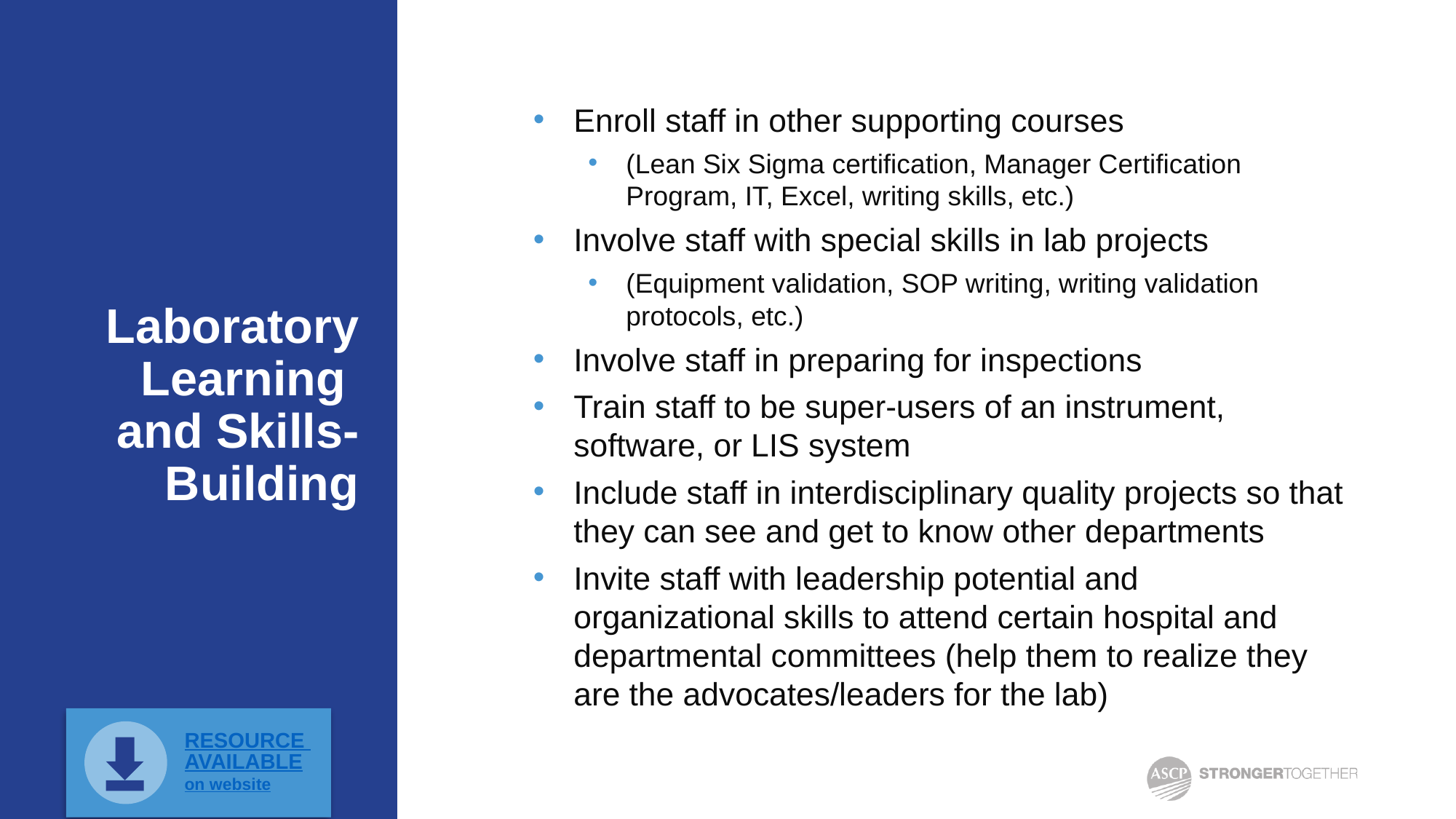

Enroll staff in other supporting courses
(Lean Six Sigma certification, Manager Certification Program, IT, Excel, writing skills, etc.)
Involve staff with special skills in lab projects
(Equipment validation, SOP writing, writing validation protocols, etc.)
Involve staff in preparing for inspections
Train staff to be super-users of an instrument, software, or LIS system
Include staff in interdisciplinary quality projects so that they can see and get to know other departments
Invite staff with leadership potential and organizational skills to attend certain hospital and departmental committees (help them to realize they are the advocates/leaders for the lab)
# Laboratory Learning and Skills-Building

RESOURCE AVAILABLE
on website